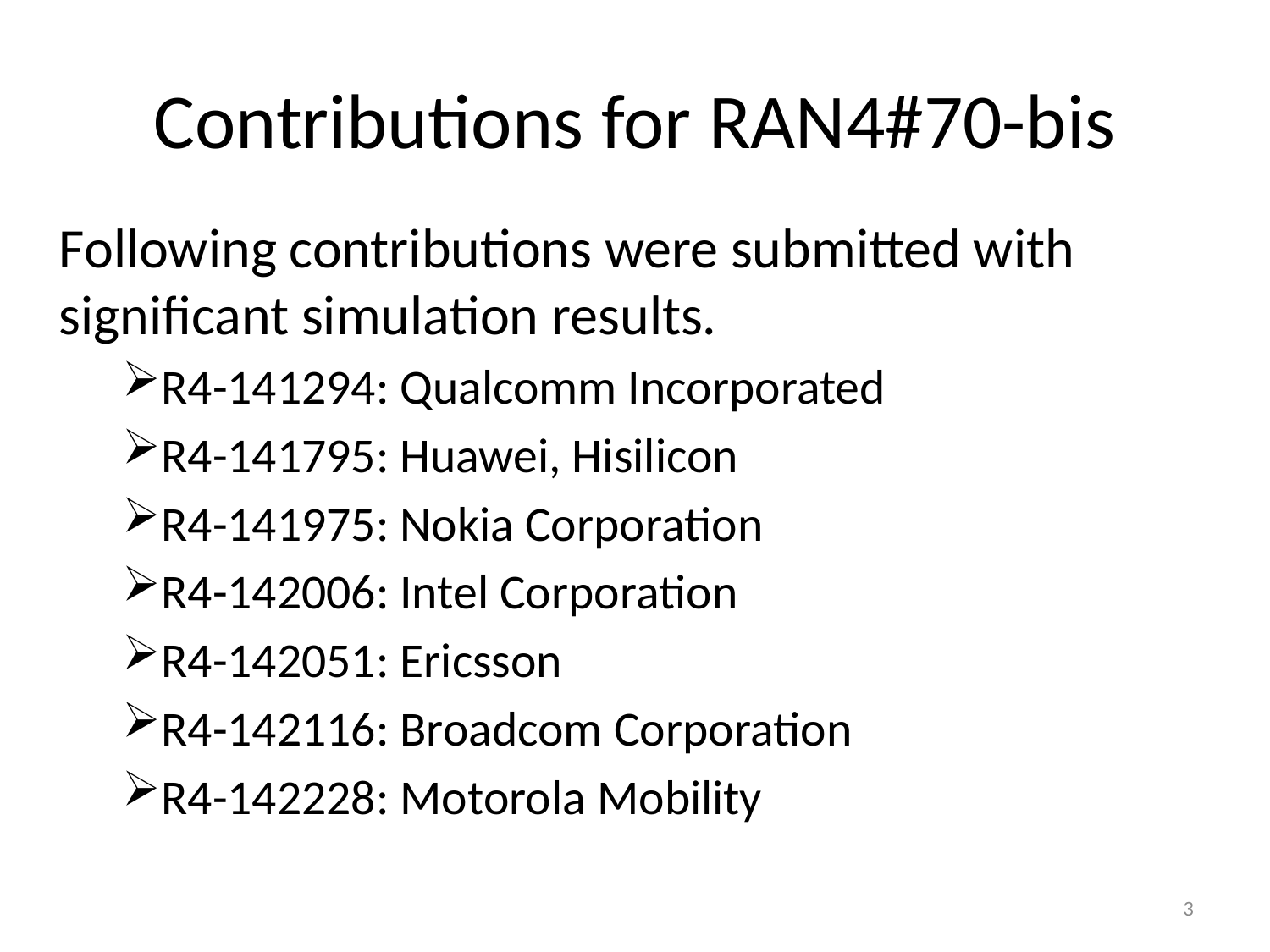

# Contributions for RAN4#70-bis
Following contributions were submitted with significant simulation results.
R4-141294: Qualcomm Incorporated
R4-141795: Huawei, Hisilicon
R4-141975: Nokia Corporation
R4-142006: Intel Corporation
R4-142051: Ericsson
R4-142116: Broadcom Corporation
R4-142228: Motorola Mobility

3